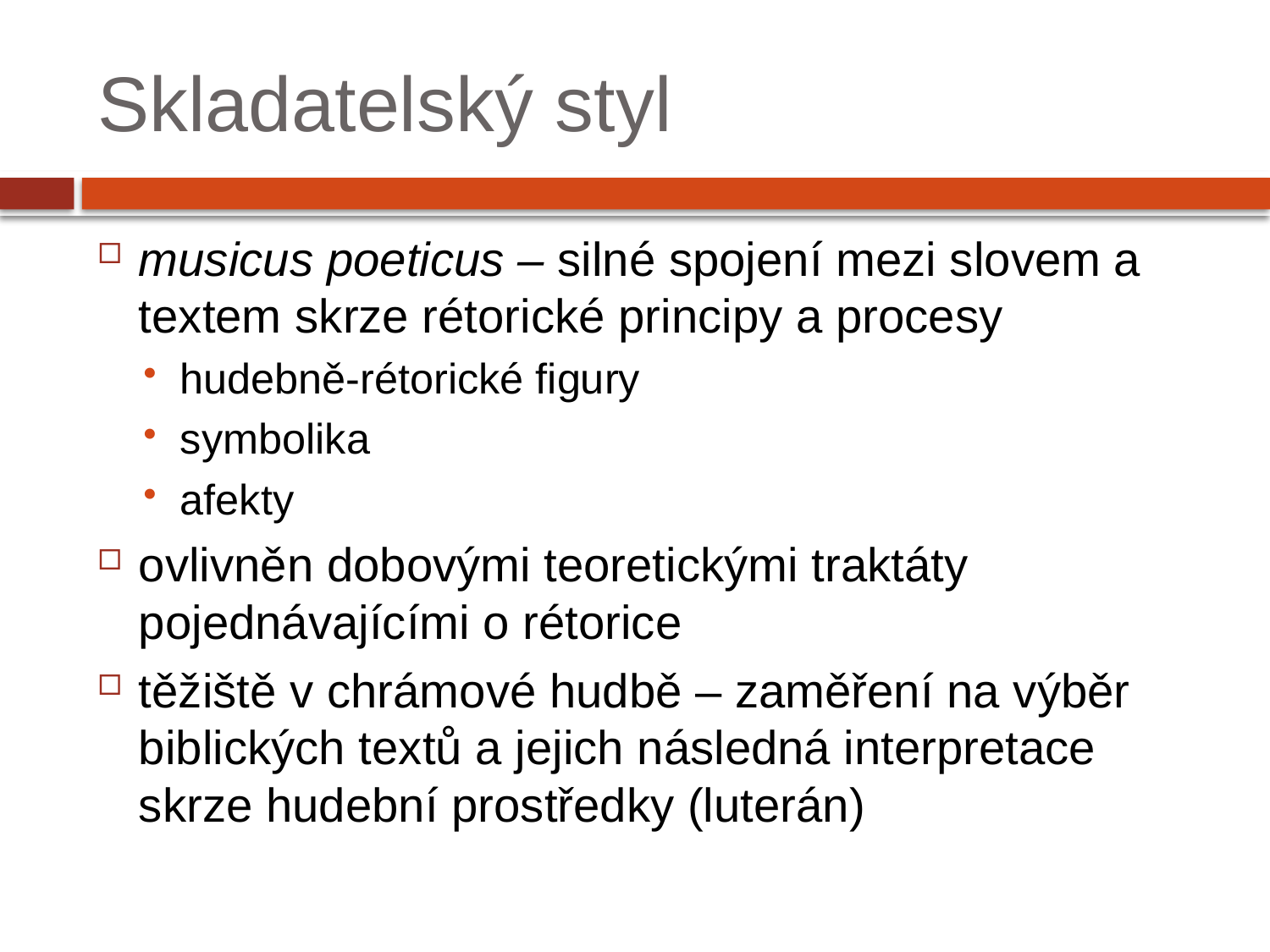

# Skladatelský styl
musicus poeticus – silné spojení mezi slovem a textem skrze rétorické principy a procesy
hudebně-rétorické figury
symbolika
afekty
ovlivněn dobovými teoretickými traktáty pojednávajícími o rétorice
těžiště v chrámové hudbě – zaměření na výběr biblických textů a jejich následná interpretace skrze hudební prostředky (luterán)